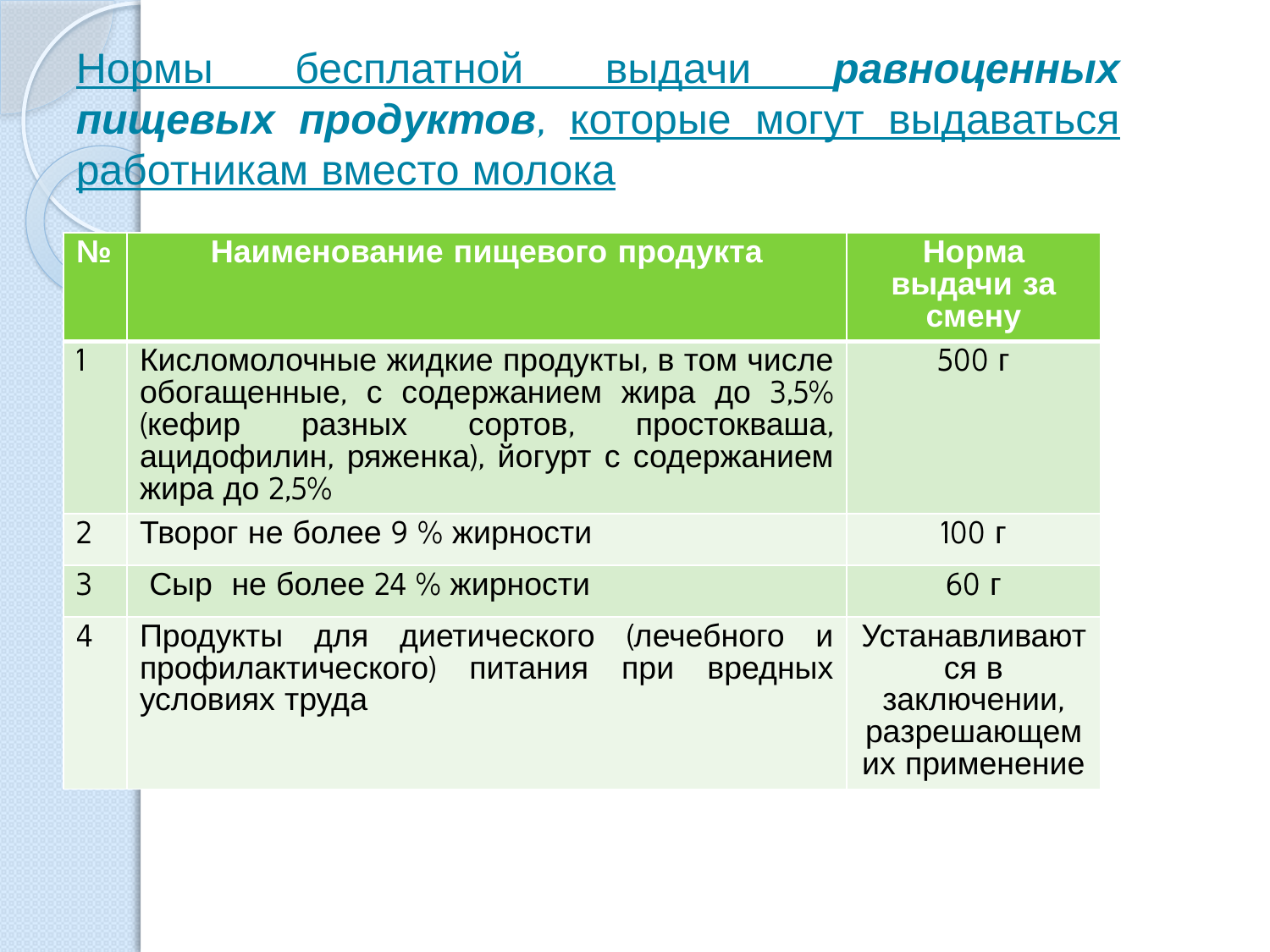

# Нормы бесплатной выдачи равноценных пищевых продуктов, которые могут выдаваться работникам вместо молока
| № | Наименование пищевого продукта | Норма выдачи за смену |
| --- | --- | --- |
| 1 | Кисломолочные жидкие продукты, в том числе обогащенные, с содержанием жира до 3,5% (кефир разных сортов, простокваша, ацидофилин, ряженка), йогурт с содержанием жира до 2,5% | 500 г |
| 2 | Творог не более 9 % жирности | 100 г |
| 3 | Сыр не более 24 % жирности | 60 г |
| 4 | Продукты для диетического (лечебного и профилактического) питания при вредных условиях труда | Устанавливаются в заключении, разрешающем их применение |